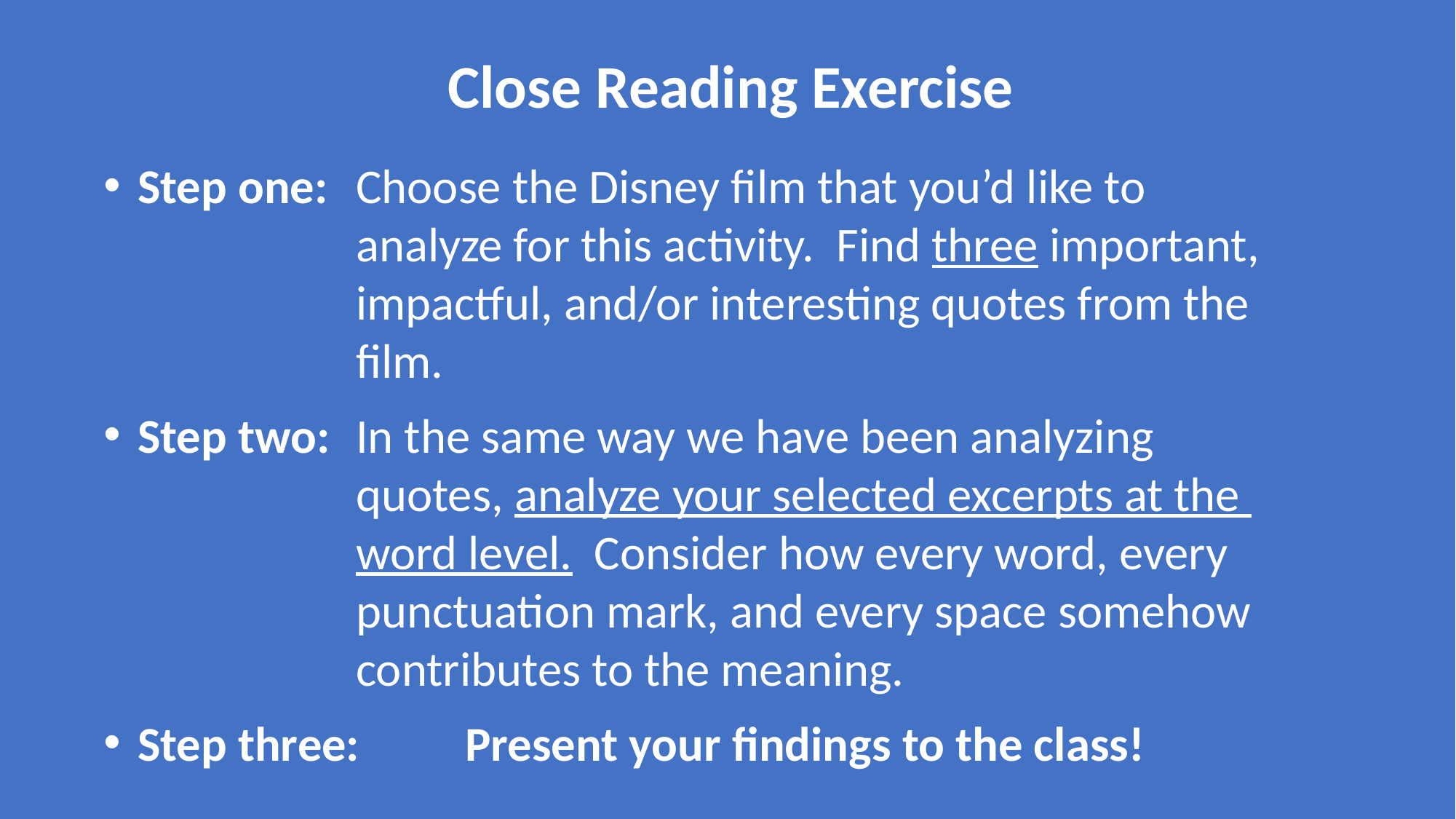

Close Reading Exercise
Step one: 	Choose the Disney film that you’d like to 				analyze for this activity.  Find three important, 			impactful, and/or interesting quotes from the 			film.
Step two: 	In the same way we have been analyzing 				quotes, analyze your selected excerpts at the 			word level.  Consider how every word, every 			punctuation mark, and every space somehow 			contributes to the meaning.
Step three: 	Present your findings to the class!